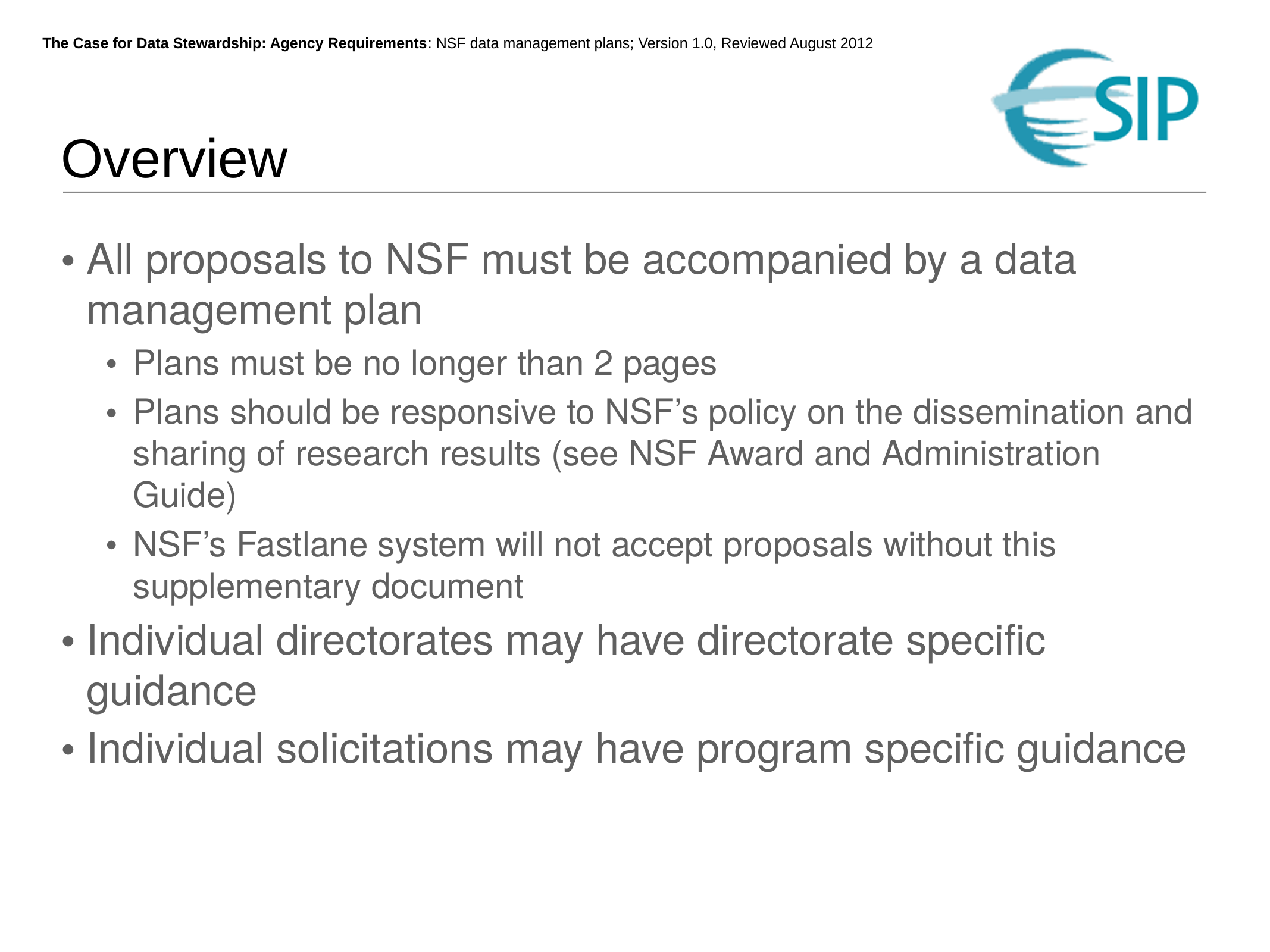

# Overview
All proposals to NSF must be accompanied by a data management plan
Plans must be no longer than 2 pages
Plans should be responsive to NSF’s policy on the dissemination and sharing of research results (see NSF Award and Administration Guide)
NSF’s Fastlane system will not accept proposals without this supplementary document
Individual directorates may have directorate specific guidance
Individual solicitations may have program specific guidance